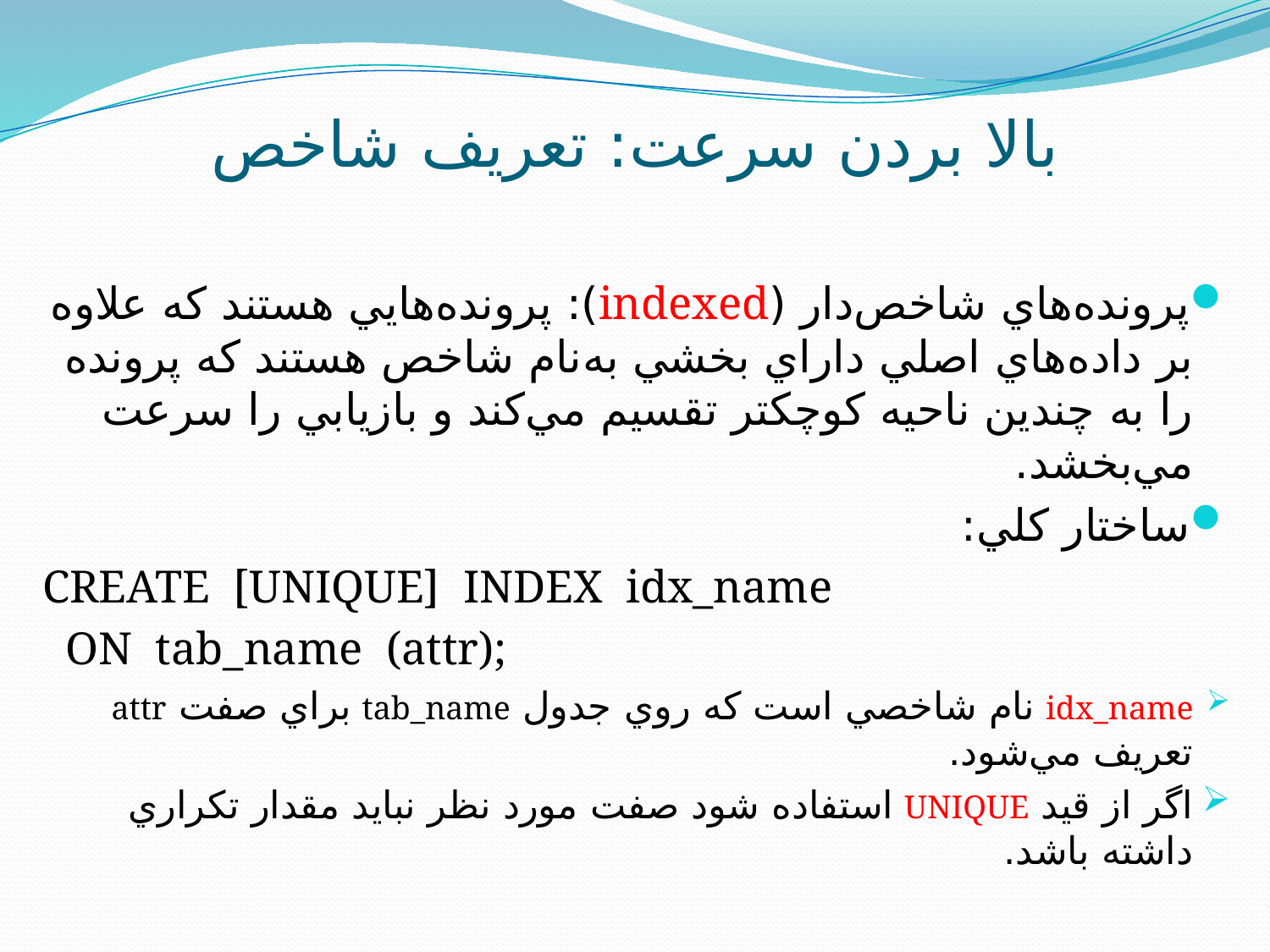

# بالا بردن سرعت: تعريف شاخص
پرونده‌هاي شاخص‌دار (indexed): پرونده‌هايي هستند که علاوه بر داده‌هاي اصلي داراي بخشي به‌نام شاخص هستند که پرونده را به چندين ناحيه کوچکتر تقسيم مي‌کند و بازيابي را سرعت مي‌بخشد.
ساختار کلي:
CREATE  [UNIQUE]  INDEX  idx_name
  ON  tab_name  (attr);
idx_name نام شاخصي است که روي جدول tab_name براي صفت attr تعريف مي‌شود.
اگر از قيد UNIQUE استفاده شود صفت مورد نظر نبايد مقدار تکراري داشته باشد.